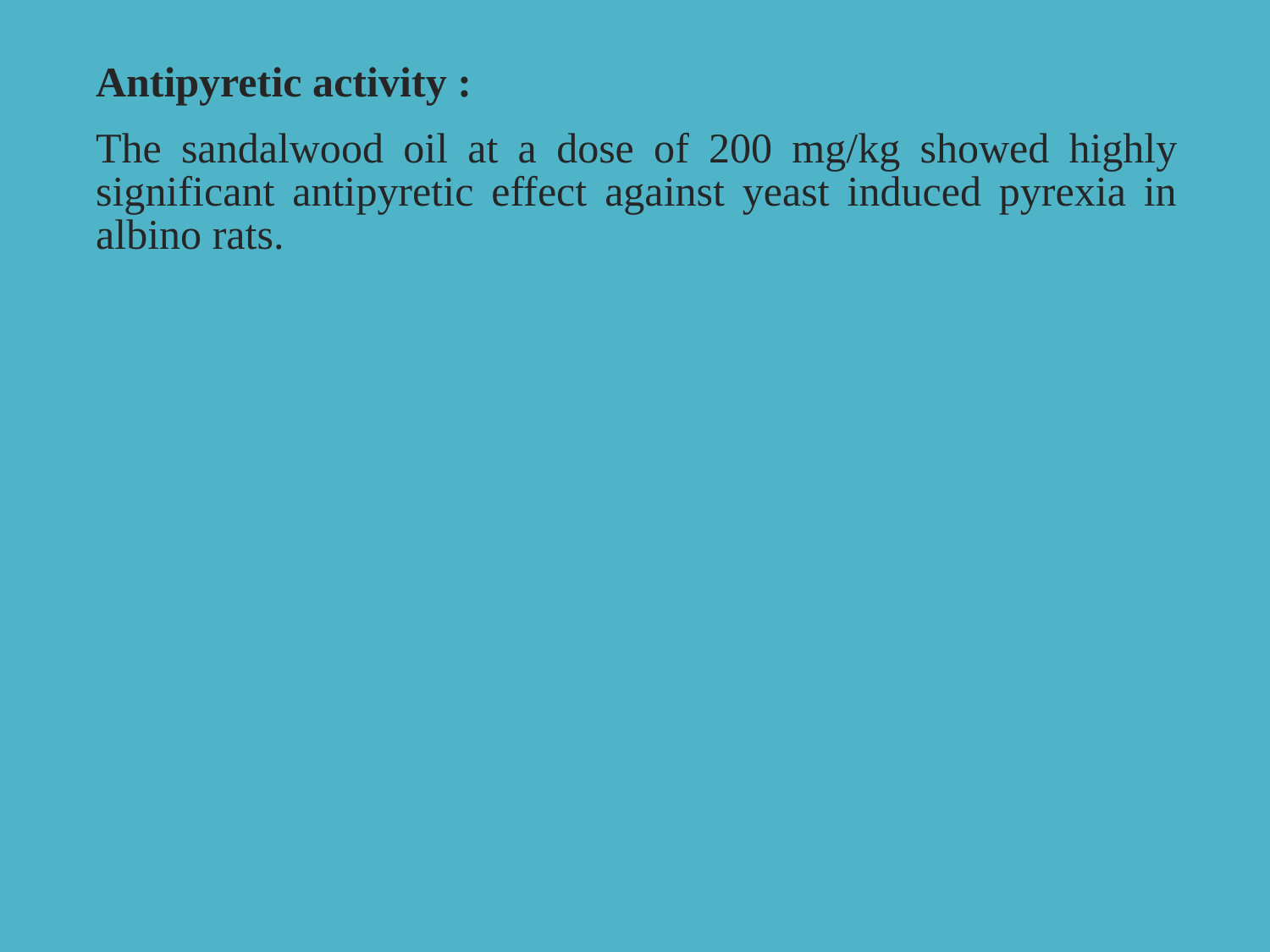

Antipyretic activity :
The sandalwood oil at a dose of 200 mg/kg showed highly significant antipyretic effect against yeast induced pyrexia in albino rats.

17